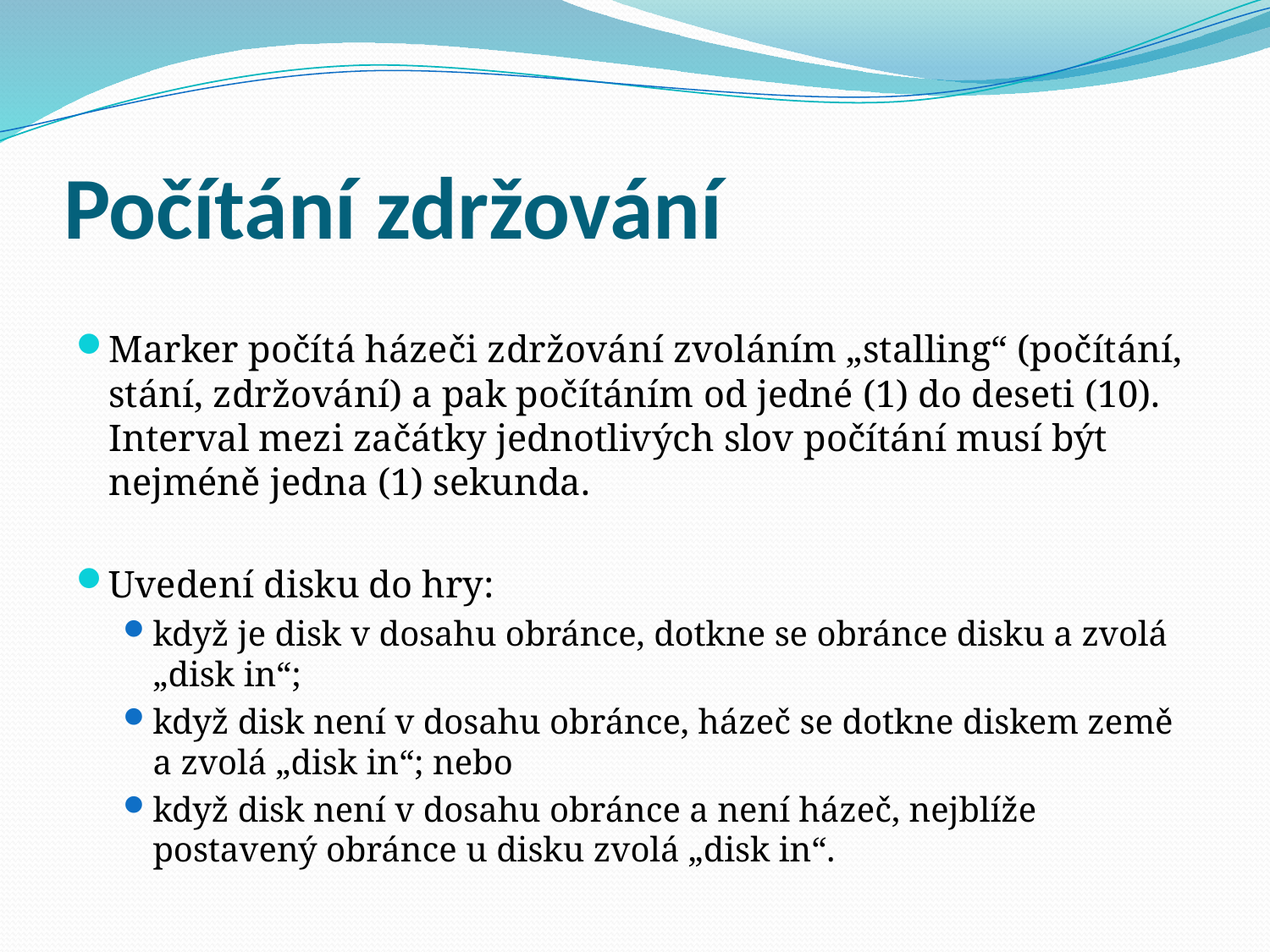

# Počítání zdržování

Marker počítá házeči zdržování zvoláním „stalling“ (počítání, stání, zdržování) a pak počítáním od jedné (1) do deseti (10). Interval mezi začátky jednotlivých slov počítání musí být nejméně jedna (1) sekunda.

Uvedení disku do hry:
když je disk v dosahu obránce, dotkne se obránce disku a zvolá „disk in“;
když disk není v dosahu obránce, házeč se dotkne diskem země a zvolá „disk in“; nebo
když disk není v dosahu obránce a není házeč, nejblíže postavený obránce u disku zvolá „disk in“.